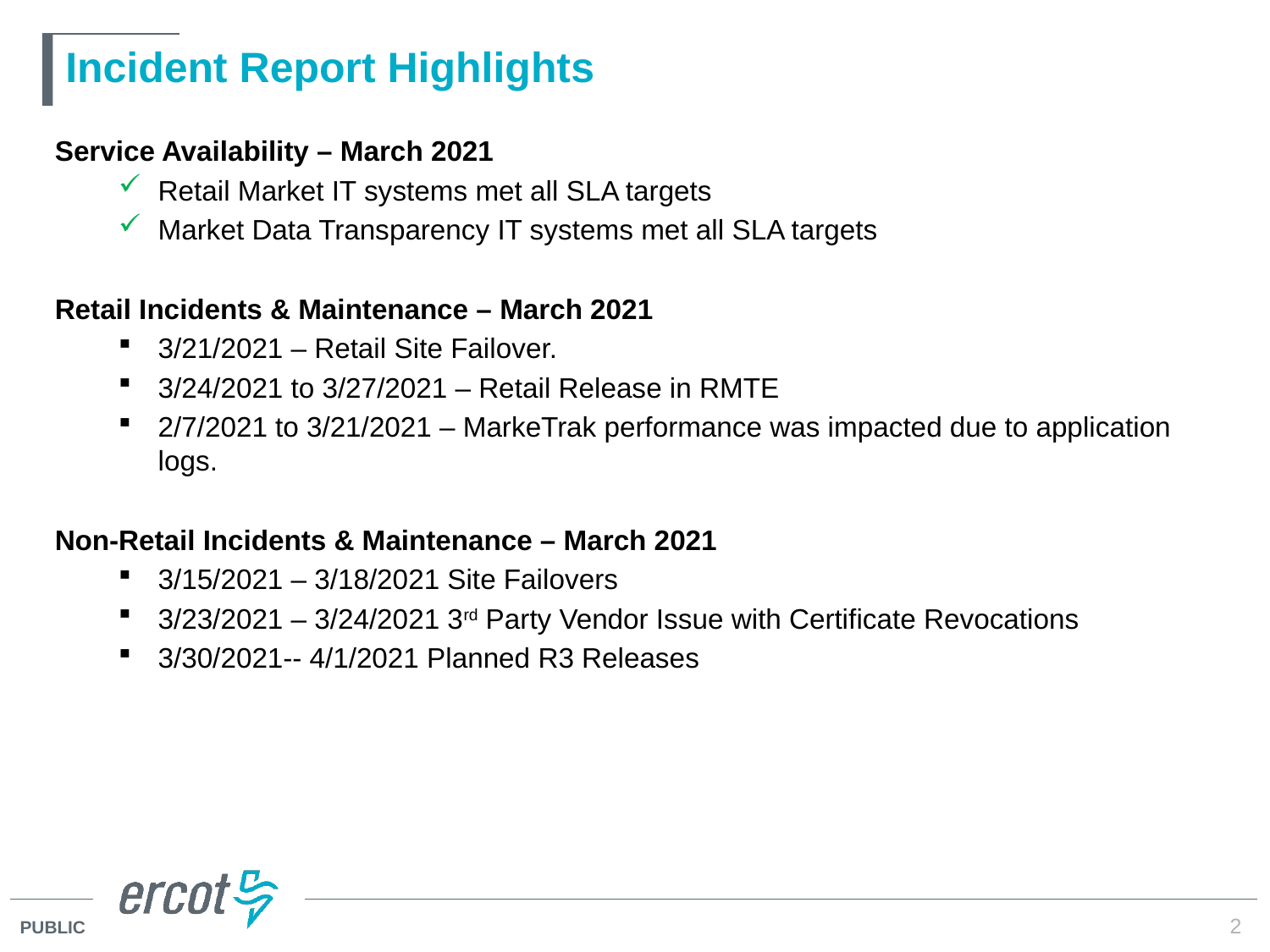

# Incident Report Highlights
Service Availability – March 2021
Retail Market IT systems met all SLA targets
Market Data Transparency IT systems met all SLA targets

Retail Incidents & Maintenance – March 2021
3/21/2021 – Retail Site Failover.
3/24/2021 to 3/27/2021 – Retail Release in RMTE
2/7/2021 to 3/21/2021 – MarkeTrak performance was impacted due to application logs.

Non-Retail Incidents & Maintenance – March 2021
3/15/2021 – 3/18/2021 Site Failovers
3/23/2021 – 3/24/2021 3rd Party Vendor Issue with Certificate Revocations
3/30/2021-- 4/1/2021 Planned R3 Releases
2